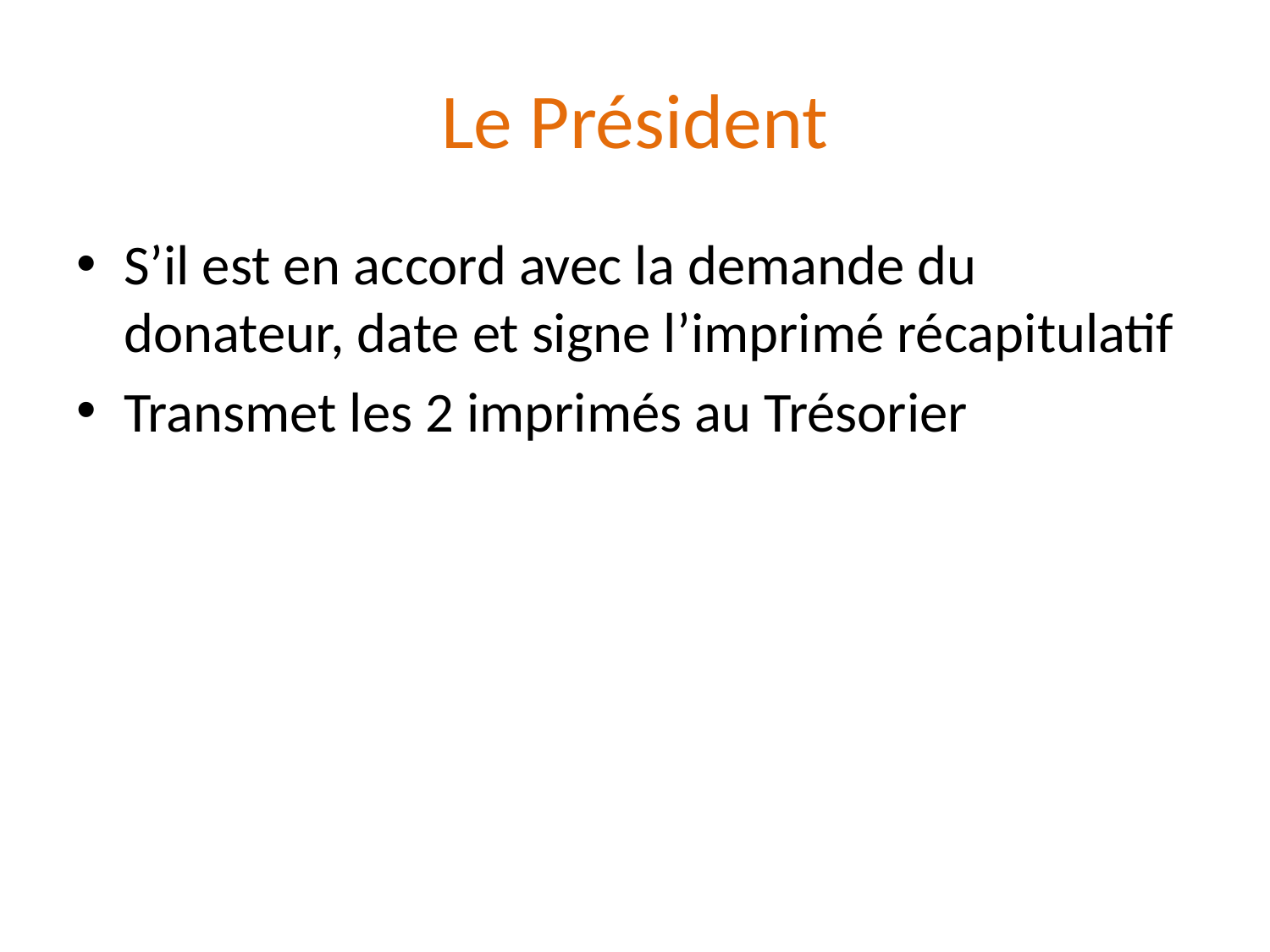

# Le Président
S’il est en accord avec la demande du donateur, date et signe l’imprimé récapitulatif
Transmet les 2 imprimés au Trésorier